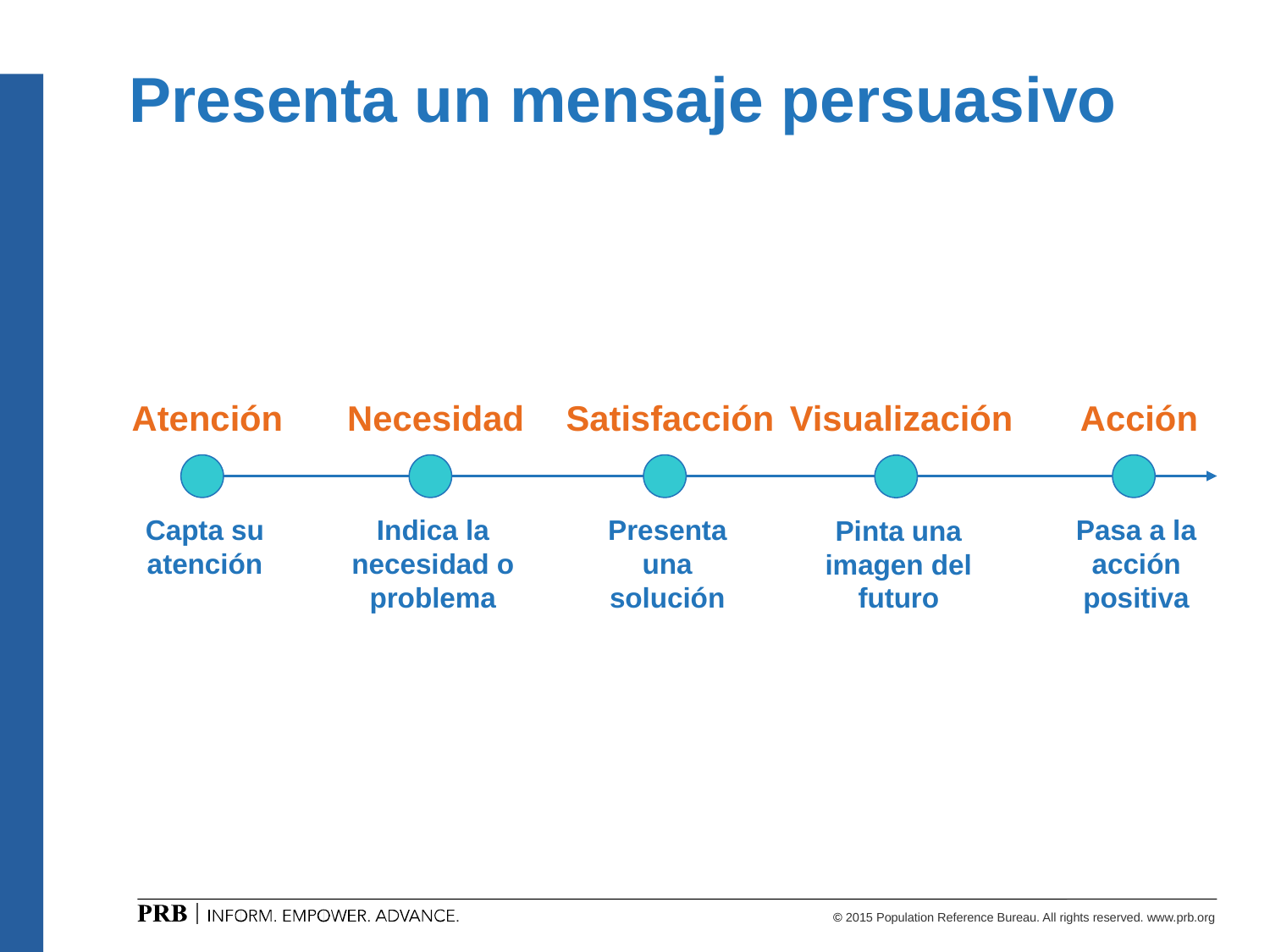

# Presenta un mensaje persuasivo
Atención
Necesidad
Satisfacción
Acción
Visualización

Capta su atención
Indica la necesidad o problema
Presenta una solución
Pasa a la acción positiva
Pinta una imagen del futuro